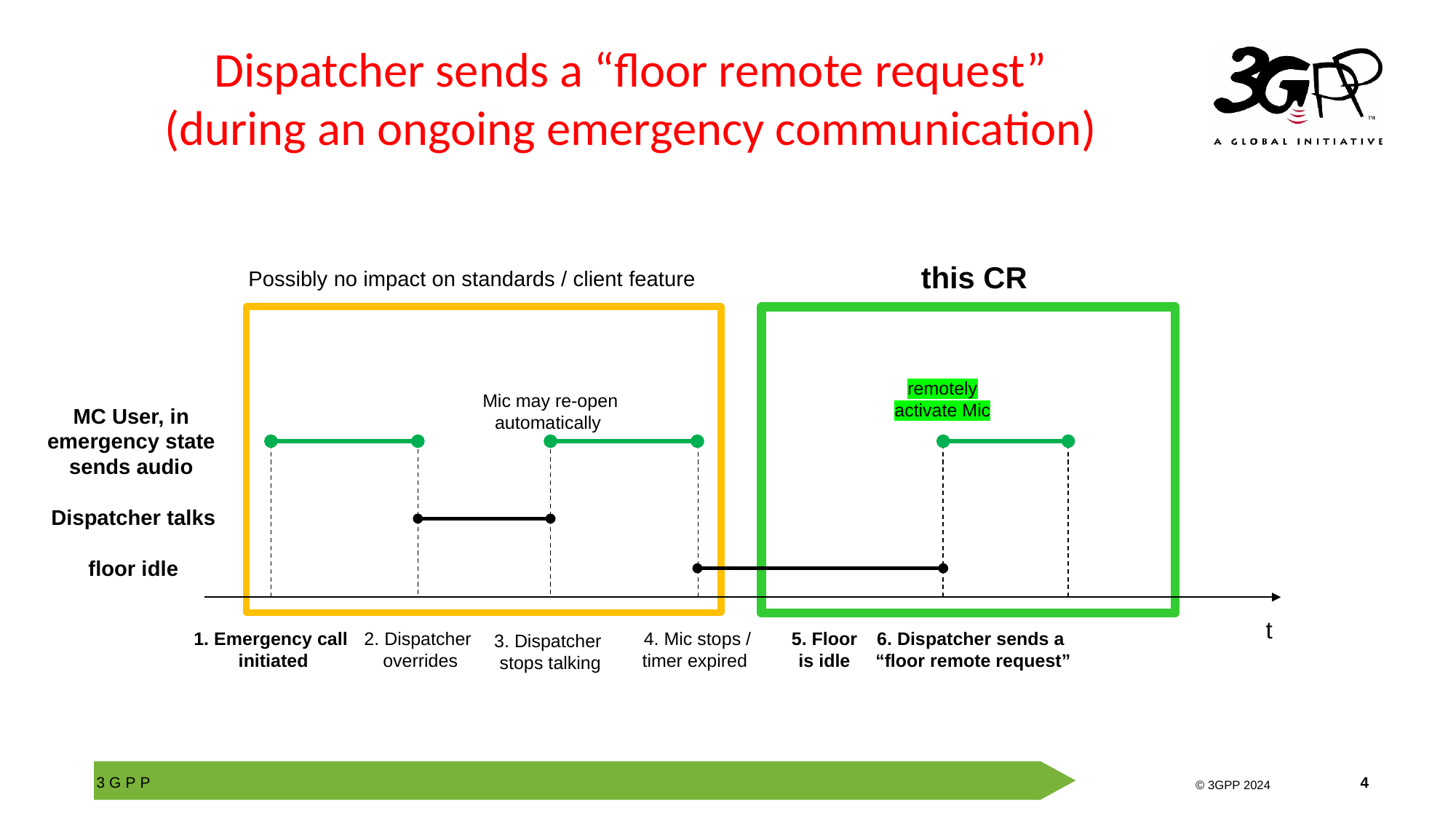

# Dispatcher sends a “floor remote request” (during an ongoing emergency communication)
this CR
Possibly no impact on standards / client feature

remotely activate Mic
Mic may re-open automatically
MC User, in emergency state sends audio
Dispatcher talks
floor idle
t
1. Emergency call
 initiated
2. Dispatcher
 overrides
4. Mic stops / timer expired
5. Floor
is idle
6. Dispatcher sends a
“floor remote request”
3. Dispatcher
stops talking